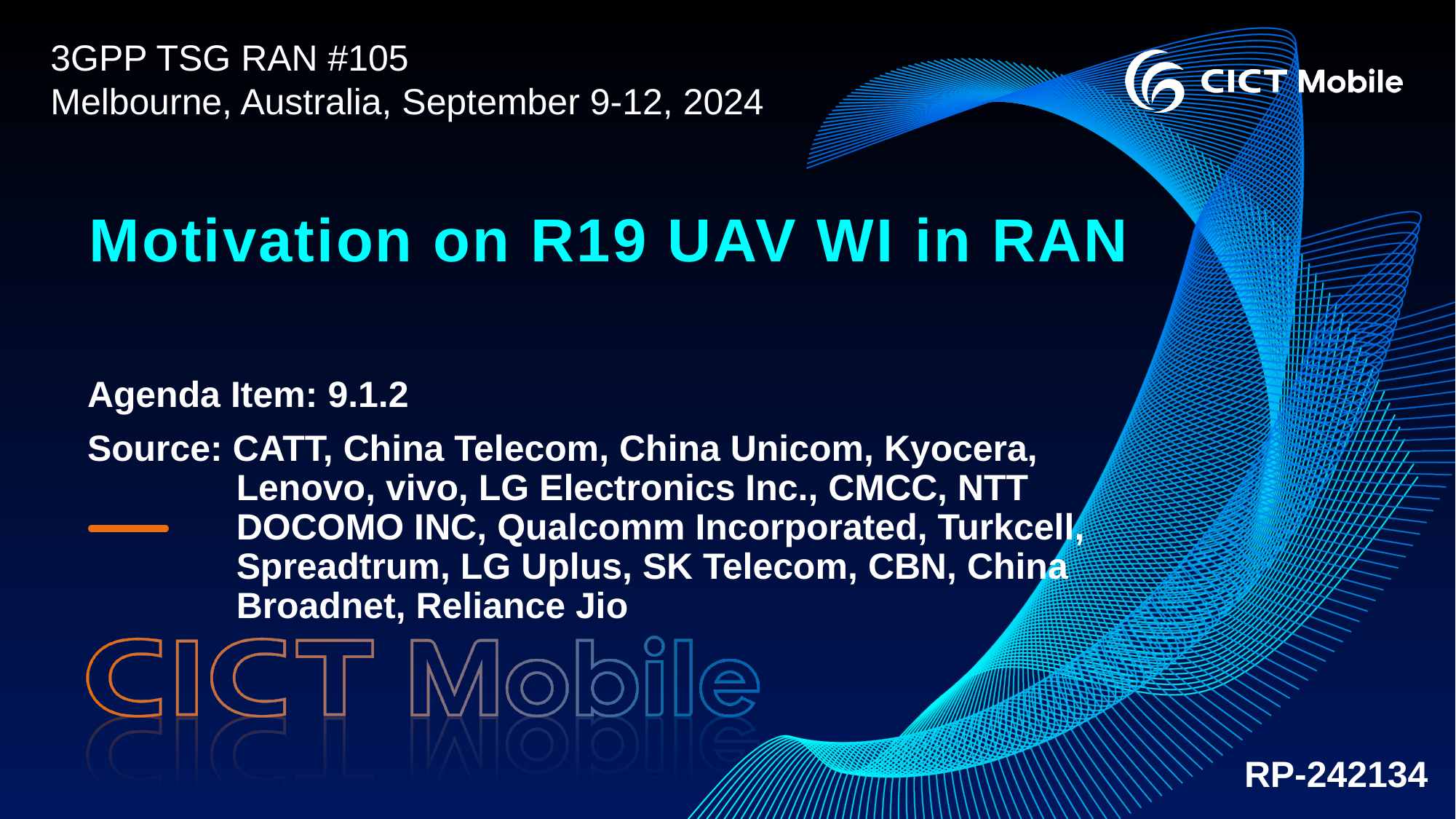

3GPP TSG RAN #105
Melbourne, Australia, September 9-12, 2024
# Motivation on R19 UAV WI in RAN
Agenda Item: 9.1.2
Source: CATT, China Telecom, China Unicom, Kyocera, Lenovo, vivo, LG Electronics Inc., CMCC, NTT DOCOMO INC, Qualcomm Incorporated, Turkcell, Spreadtrum, LG Uplus, SK Telecom, CBN, China Broadnet, Reliance Jio
RP-242134